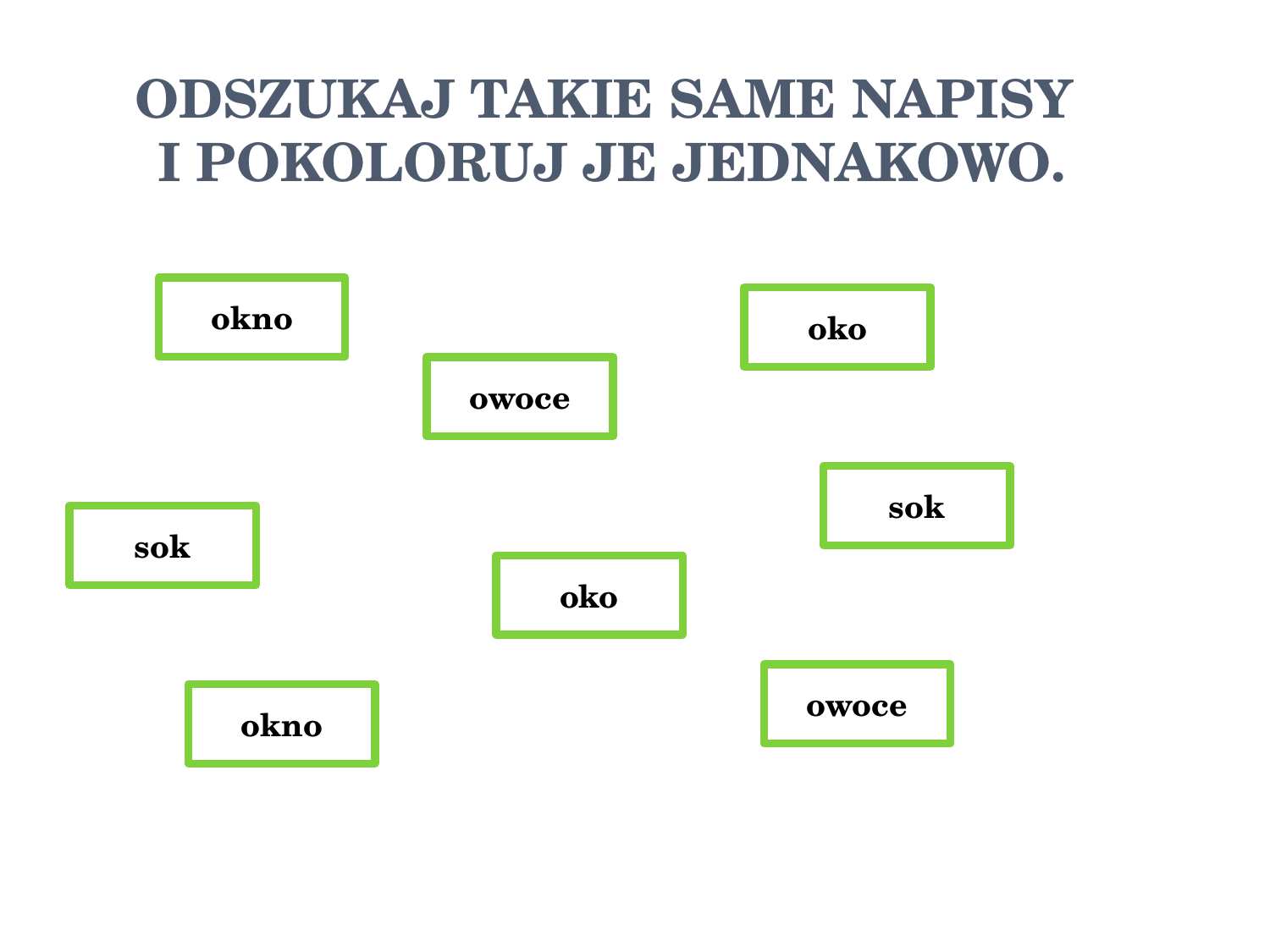

# Odszukaj takie same napisy i pokoloruj je jednakowo.

okno
oko
owoce
sok
sok
oko
owoce
okno